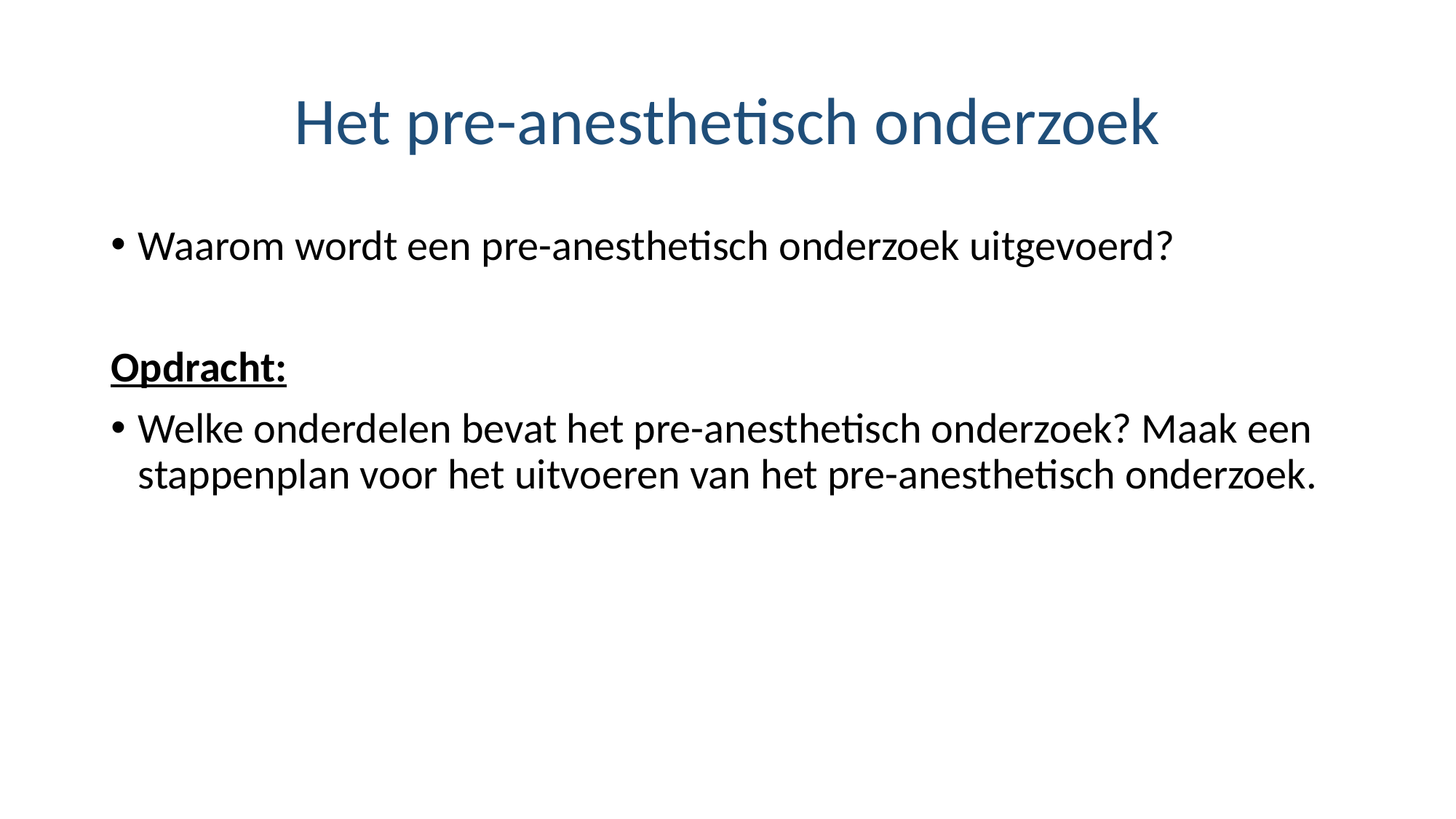

# Het pre-anesthetisch onderzoek
Waarom wordt een pre-anesthetisch onderzoek uitgevoerd?

Opdracht:
Welke onderdelen bevat het pre-anesthetisch onderzoek? Maak een stappenplan voor het uitvoeren van het pre-anesthetisch onderzoek.